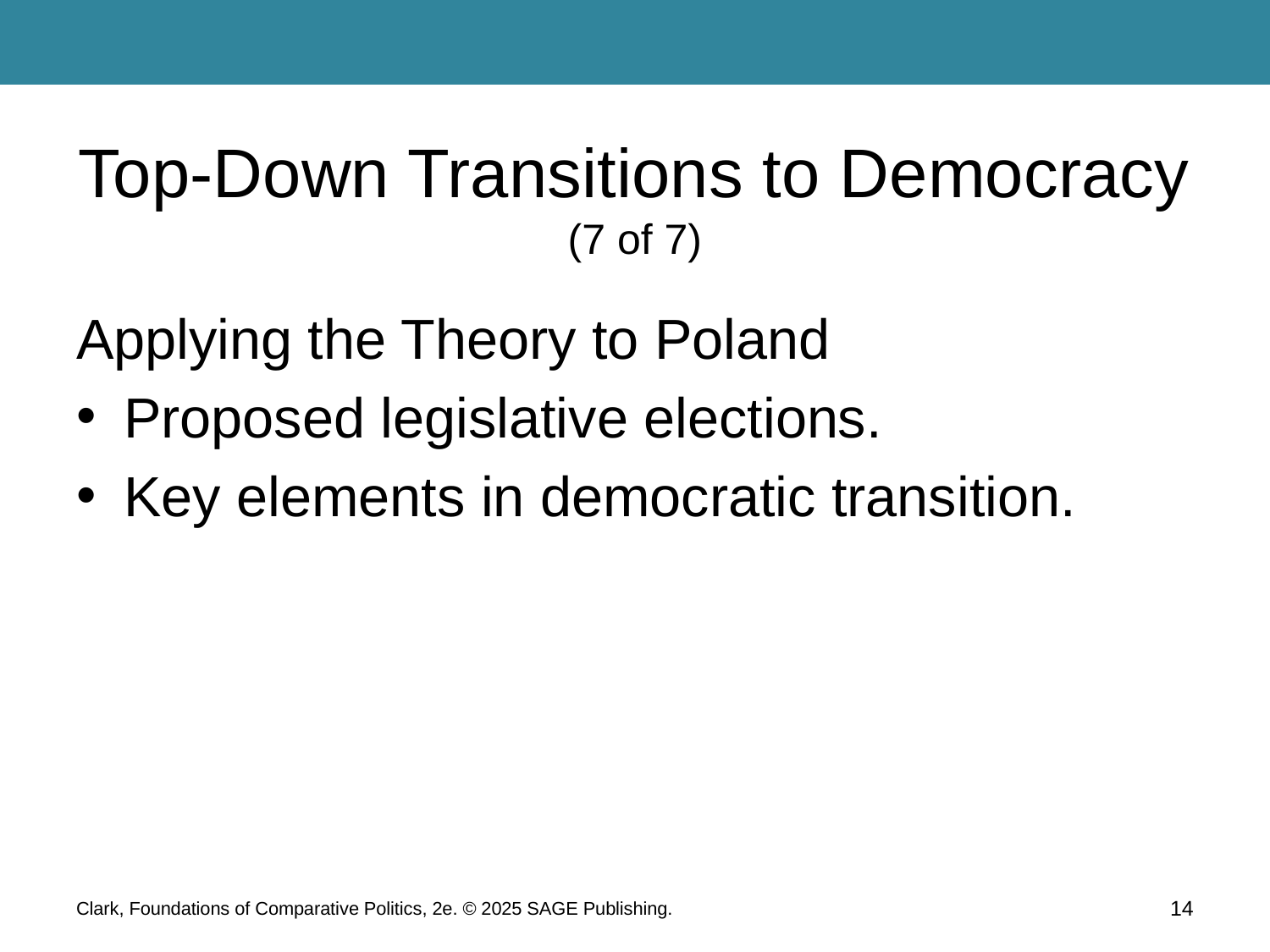

# Top-Down Transitions to Democracy (7 of 7)
Applying the Theory to Poland
Proposed legislative elections.
Key elements in democratic transition.
Clark, Foundations of Comparative Politics, 2e. © 2025 SAGE Publishing.
14